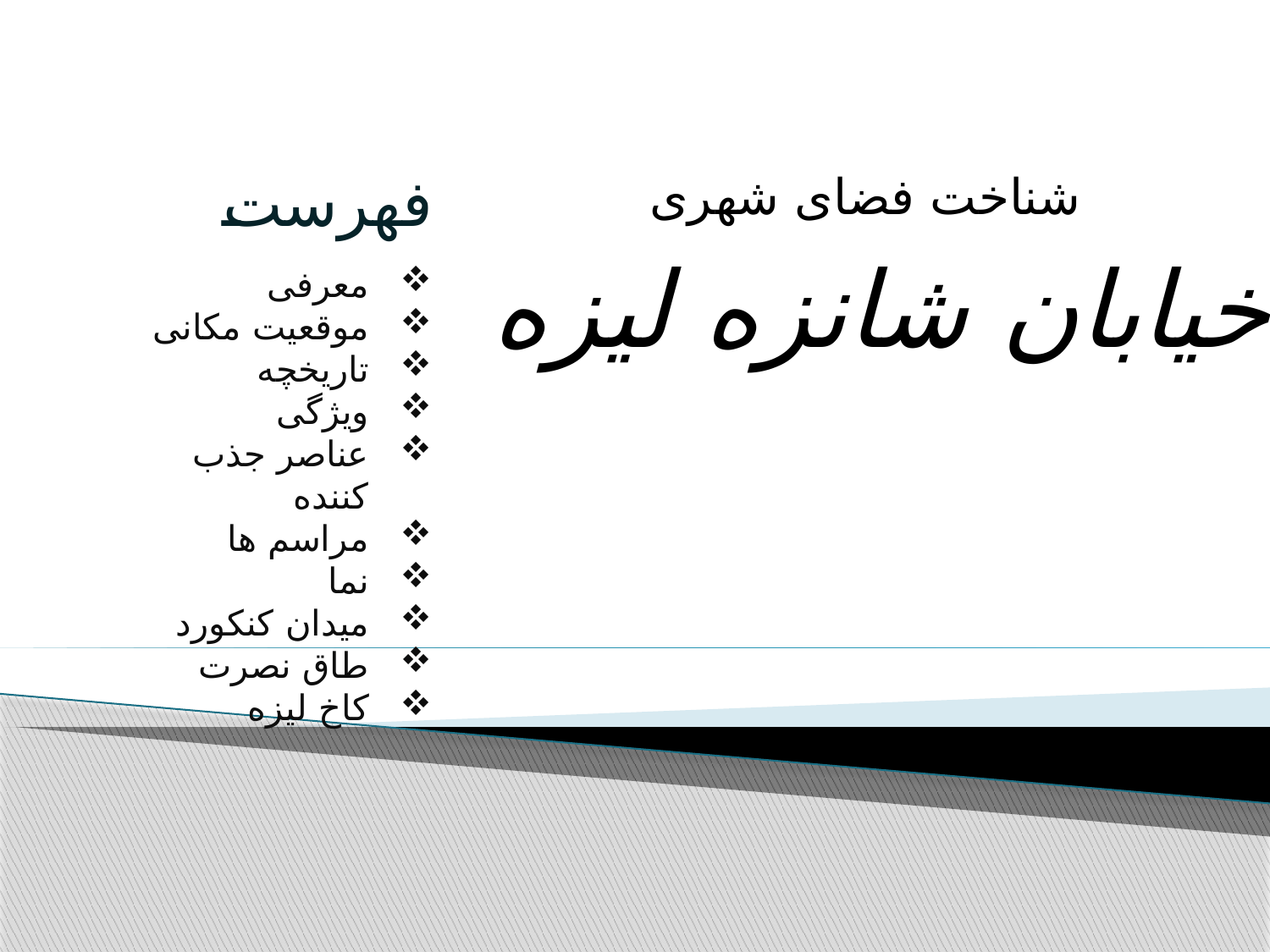

فهرست
شناخت فضای شهری
خیابان شانزه لیزه
معرفی
موقعیت مکانی
تاریخچه
ویژگی
عناصر جذب کننده
مراسم ها
نما
میدان کنکورد
طاق نصرت
کاخ لیزه